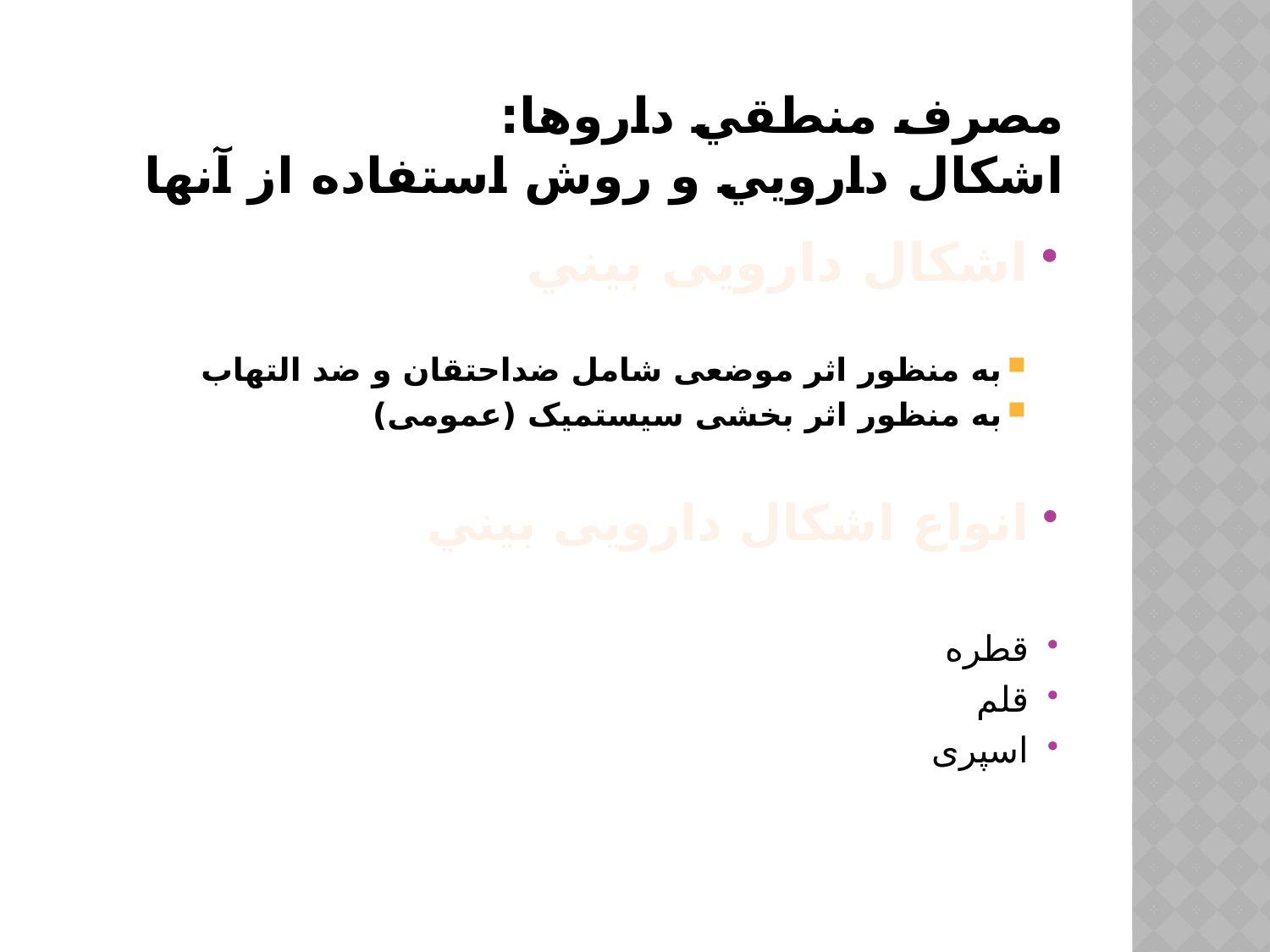

# مصرف منطقي داروها: اشكال دارويي و روش استفاده از آنها
اشکال دارویی بيني

به منظور اثر موضعی شامل ضداحتقان و ضد التهاب
به منظور اثر بخشی سیستمیک (عمومی)

انواع اشکال دارویی بيني

قطره
قلم
اسپری